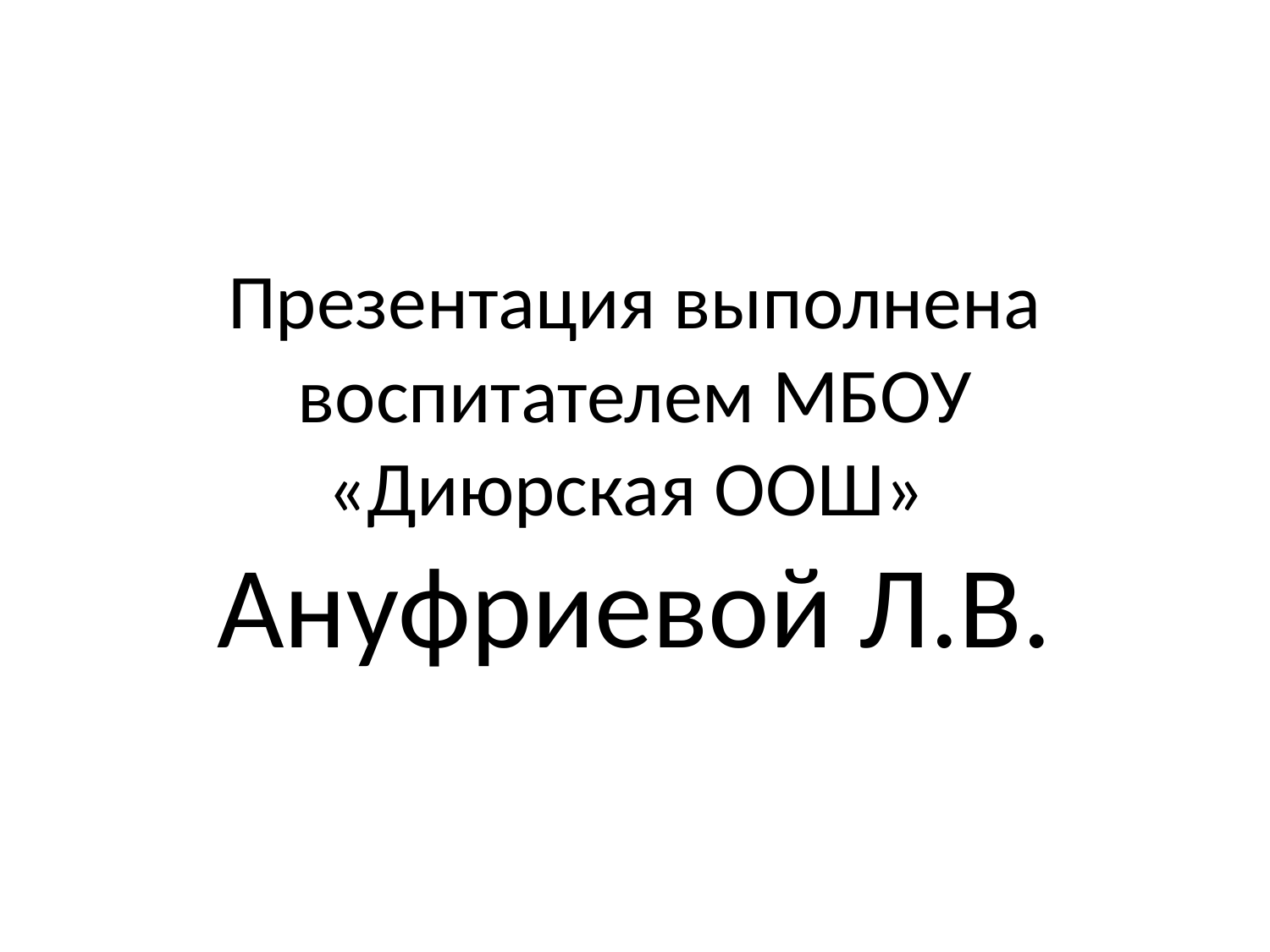

# Презентация выполнена воспитателем МБОУ «Диюрская ООШ» Ануфриевой Л.В.